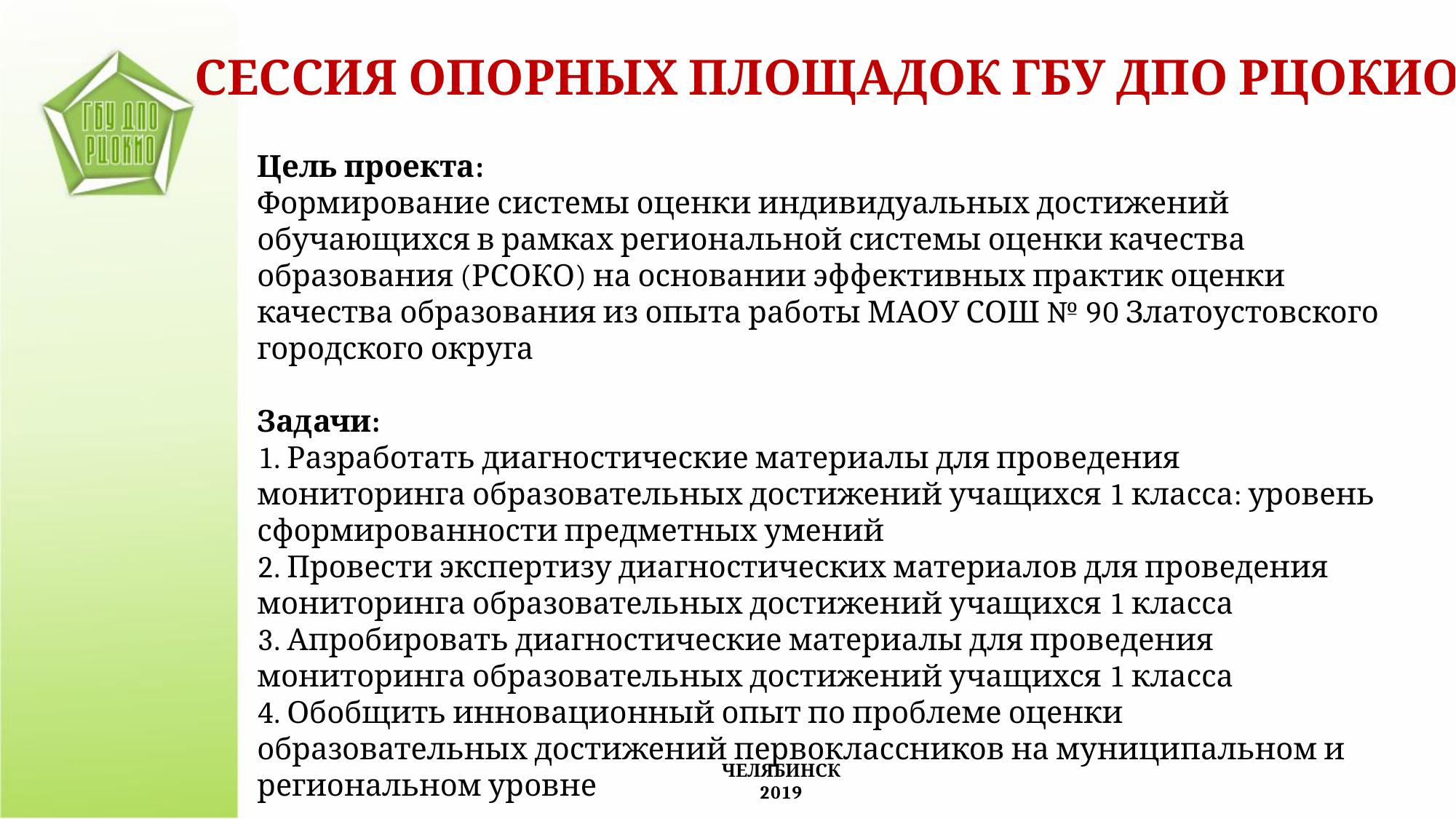

СЕССИЯ ОПОРНЫХ ПЛОЩАДОК ГБУ ДПО РЦОКИО
Цель проекта:
Формирование системы оценки индивидуальных достижений обучающихся в рамках региональной системы оценки качества образования (РСОКО) на основании эффективных практик оценки качества образования из опыта работы МАОУ СОШ № 90 Златоустовского городского округа

Задачи:
1. Разработать диагностические материалы для проведения мониторинга образовательных достижений учащихся 1 класса: уровень сформированности предметных умений
2. Провести экспертизу диагностических материалов для проведения мониторинга образовательных достижений учащихся 1 класса
3. Апробировать диагностические материалы для проведения мониторинга образовательных достижений учащихся 1 класса
4. Обобщить инновационный опыт по проблеме оценки образовательных достижений первоклассников на муниципальном и региональном уровне
ЧЕЛЯБИНСК
2019